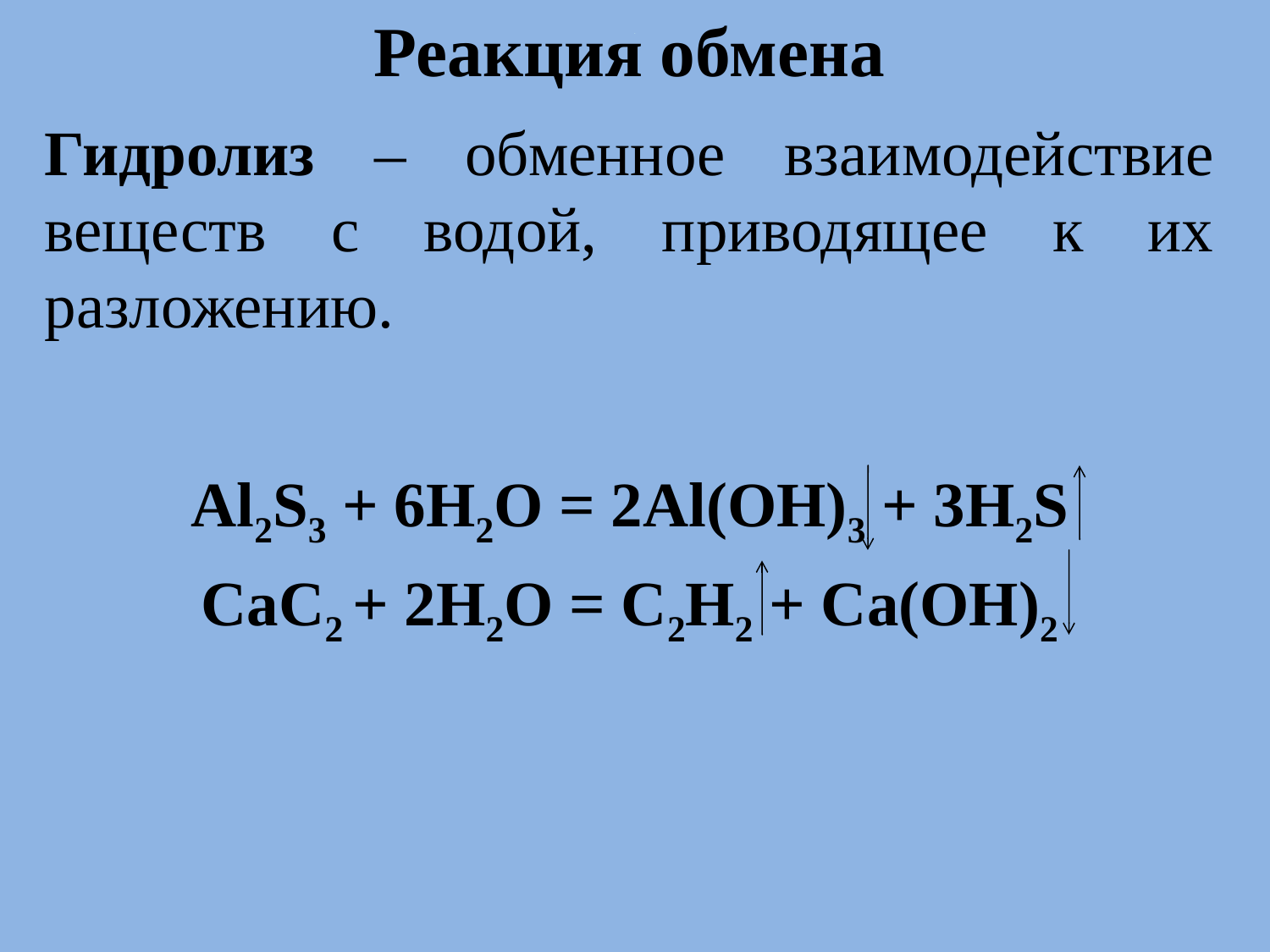

Реакция обмена
Гидролиз – обменное взаимодействие веществ с водой, приводящее к их разложению.

Al2S3 + 6H2O = 2Al(OH)3 + 3H2S
CaC2 + 2H2O = C2H2 + Ca(OH)2

# .